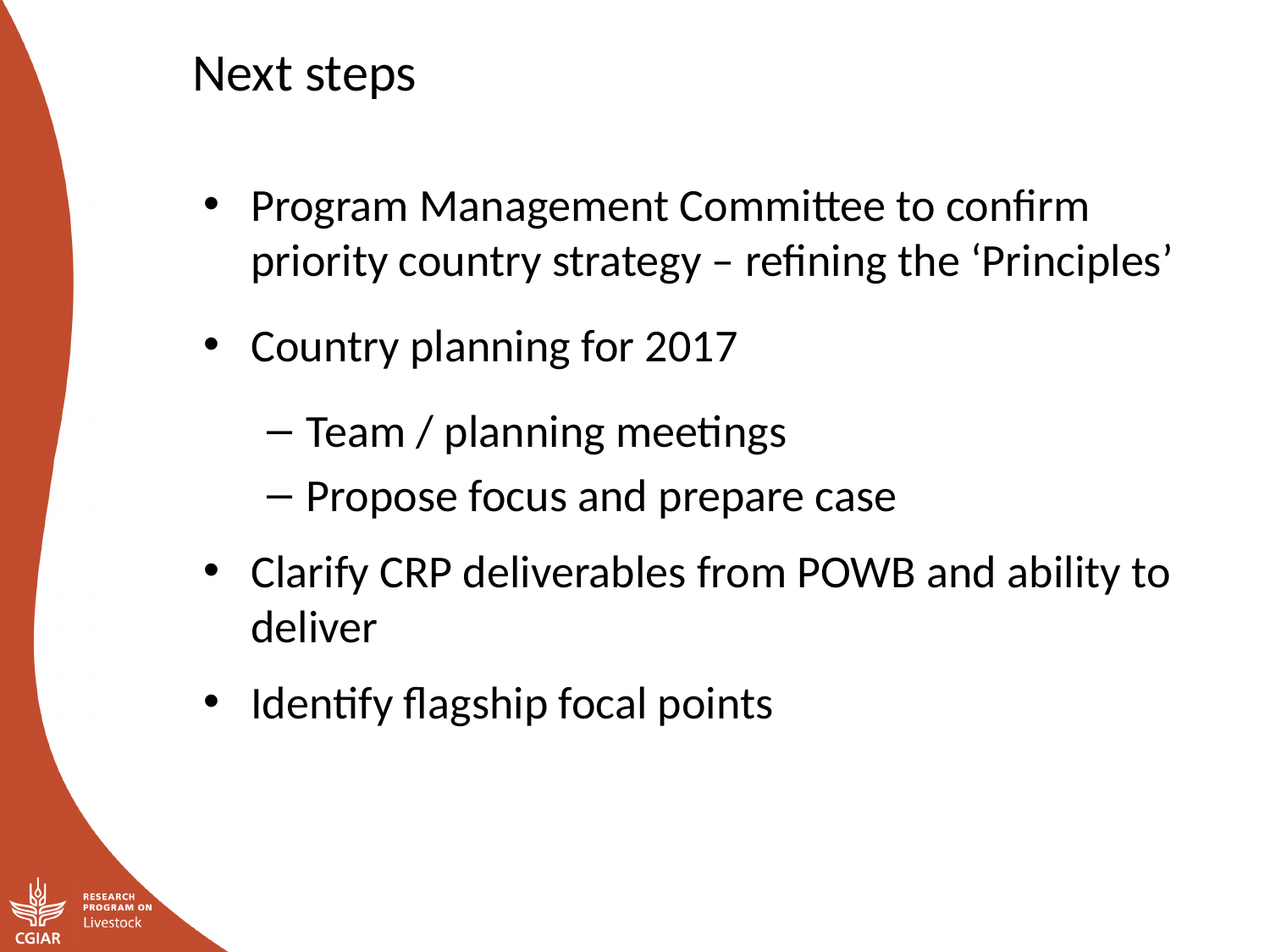

Next steps
Program Management Committee to confirm priority country strategy – refining the ‘Principles’
Country planning for 2017
Team / planning meetings
Propose focus and prepare case
Clarify CRP deliverables from POWB and ability to deliver
Identify flagship focal points